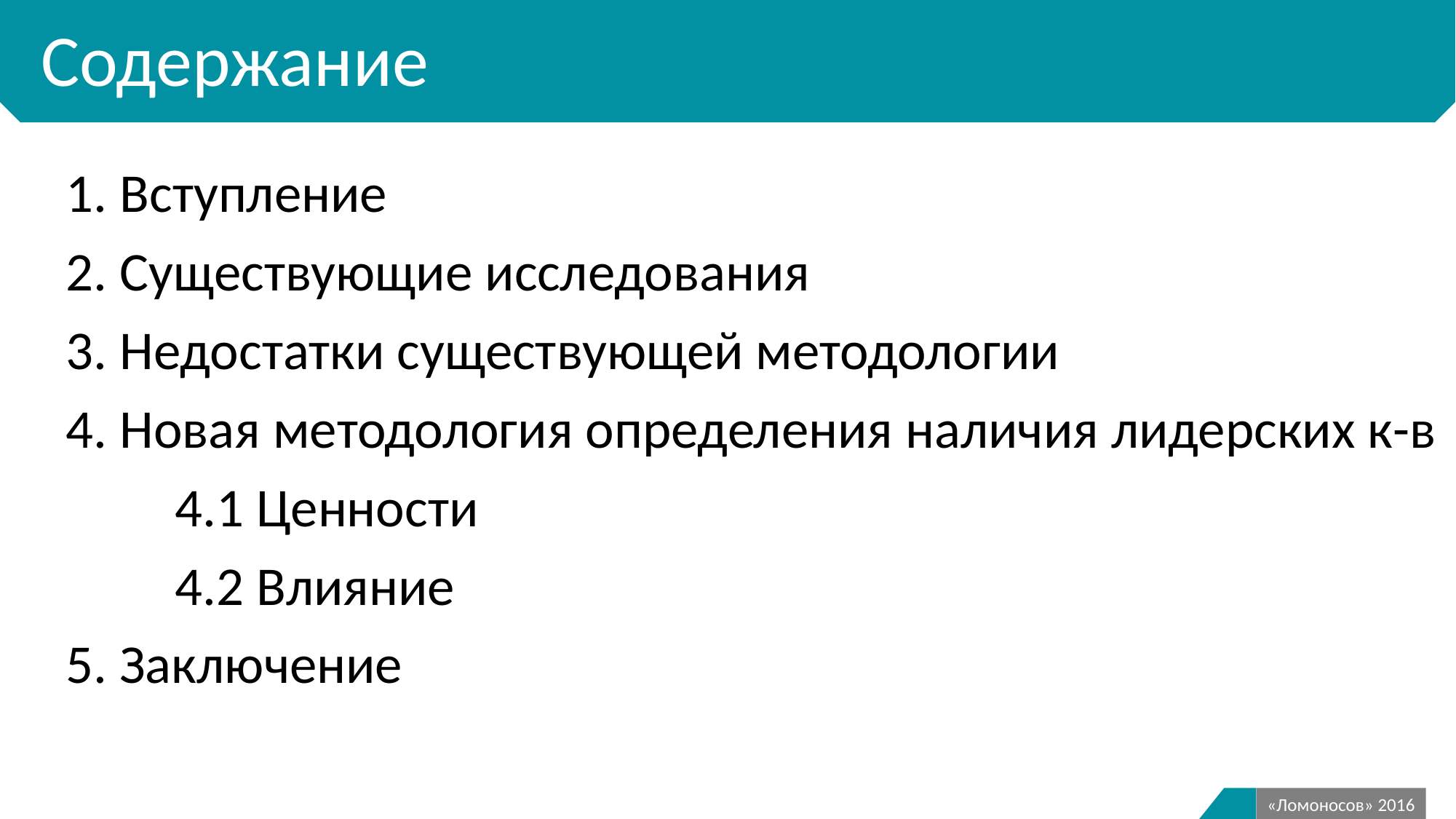

Содержание
1. Вступление
2. Существующие исследования
3. Недостатки существующей методологии
4. Новая методология определения наличия лидерских к-в
	4.1 Ценности
	4.2 Влияние
5. Заключение

2
«Ломоносов» 2016